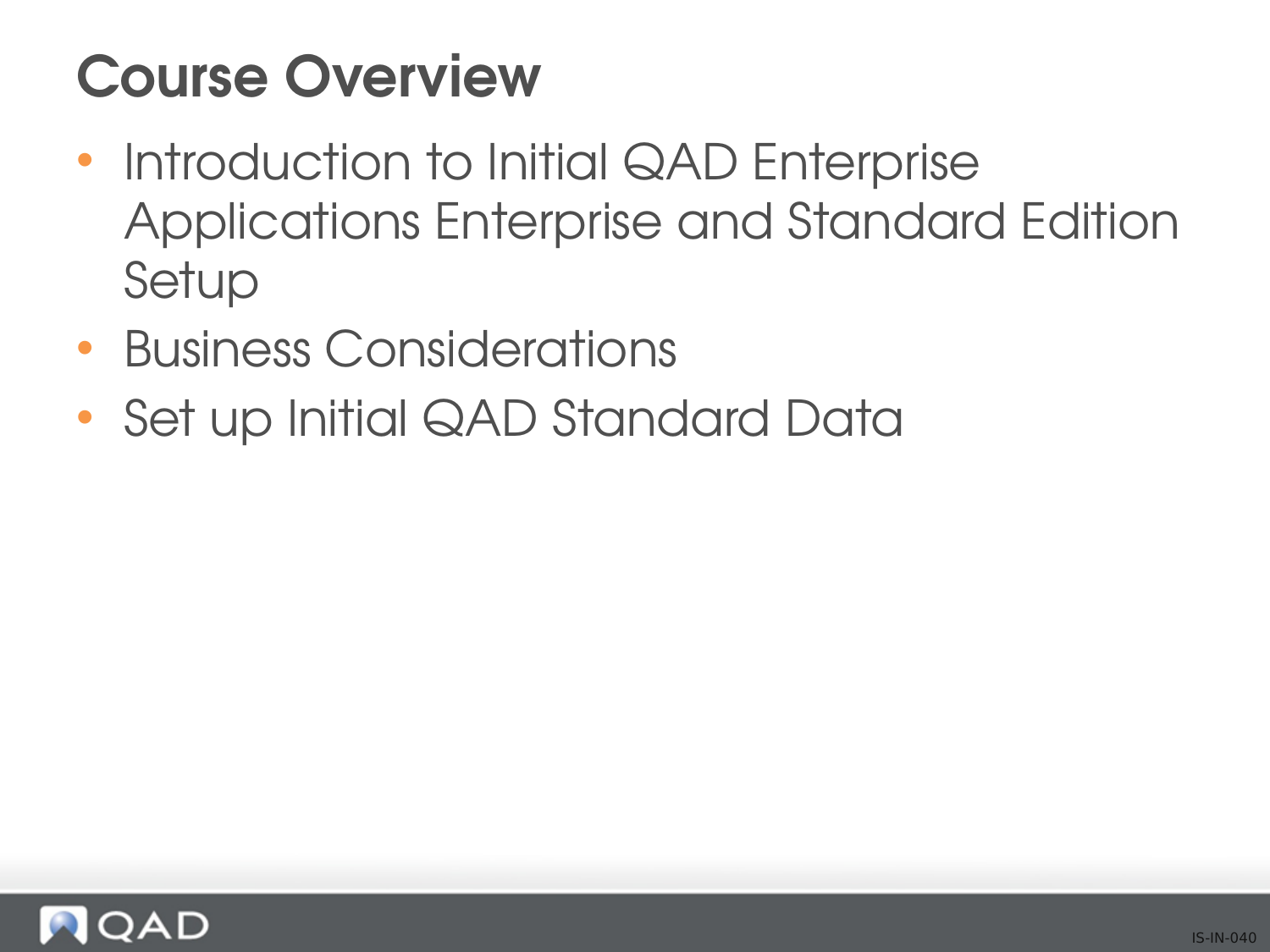

# Course Overview
Introduction to Initial QAD Enterprise Applications Enterprise and Standard Edition Setup
Business Considerations
Set up Initial QAD Standard Data
IS-IN-040